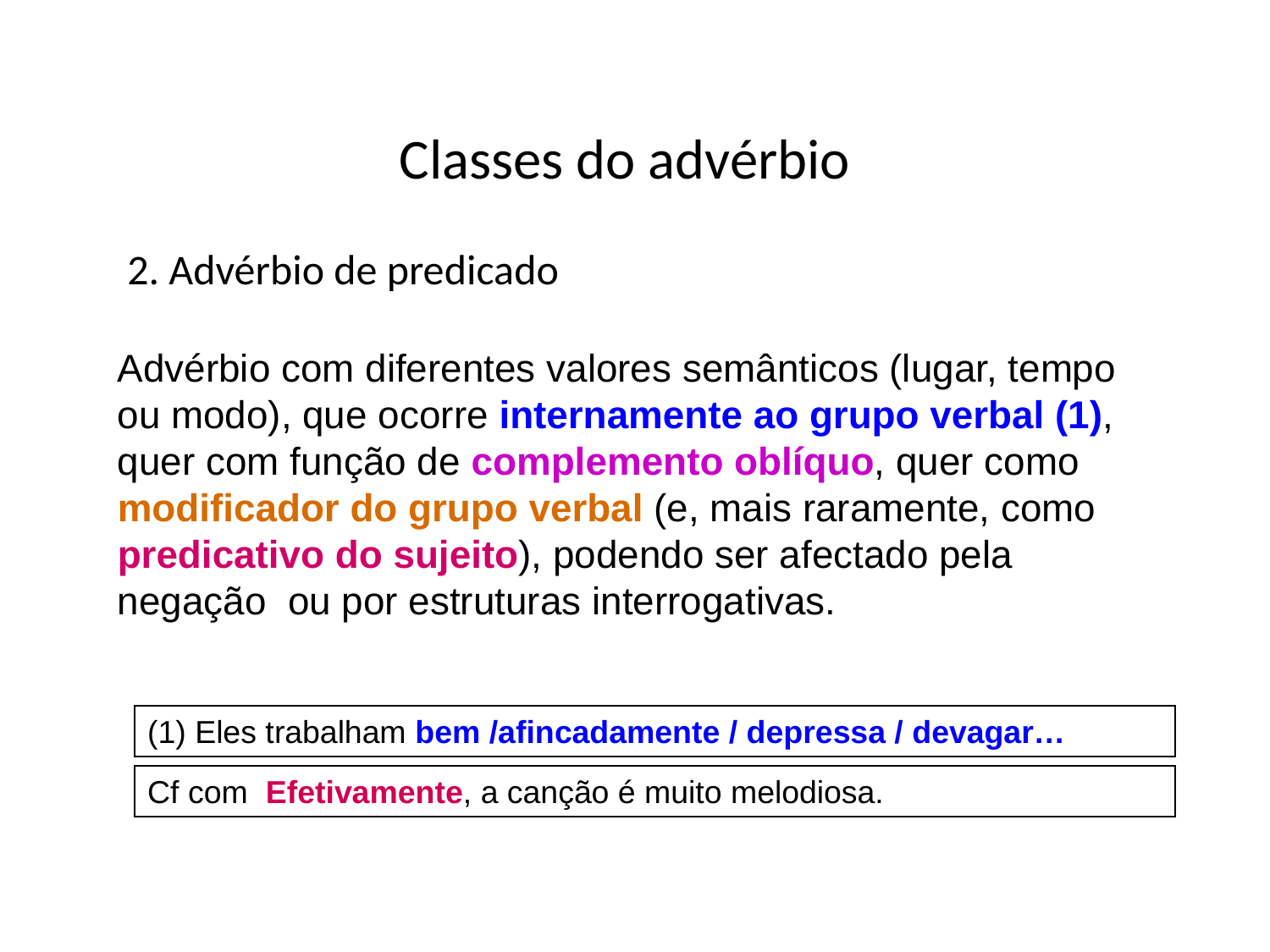

Classes do advérbio
2. Advérbio de predicado
Advérbio com diferentes valores semânticos (lugar, tempo ou modo), que ocorre internamente ao grupo verbal (1), quer com função de complemento oblíquo, quer como modificador do grupo verbal (e, mais raramente, como predicativo do sujeito), podendo ser afectado pela negação  ou por estruturas interrogativas.
(1) Eles trabalham bem /afincadamente / depressa / devagar…
Cf com  Efetivamente, a canção é muito melodiosa.